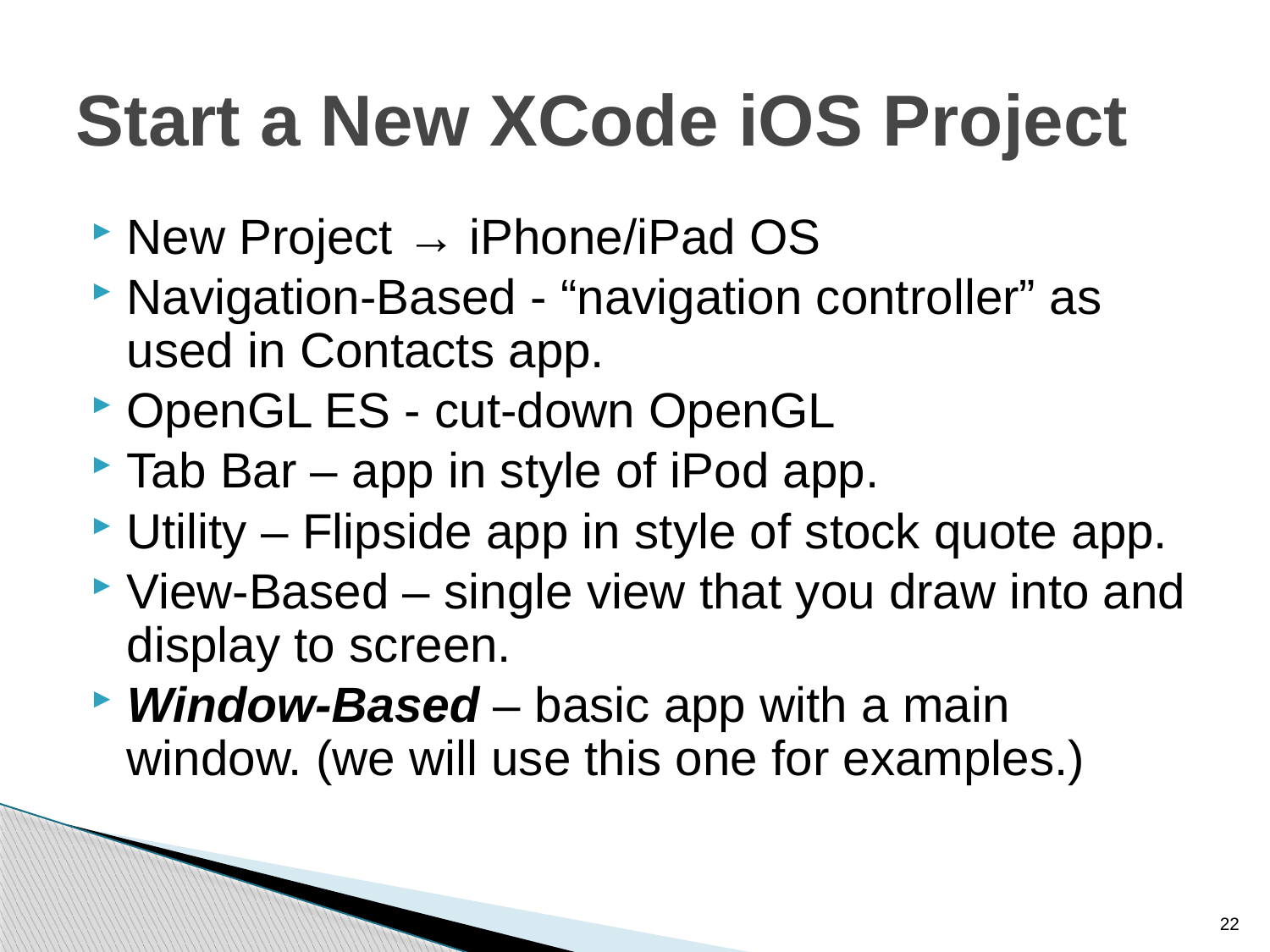

# Start a New XCode iOS Project
New Project → iPhone/iPad OS
Navigation-Based - “navigation controller” as used in Contacts app.
OpenGL ES - cut-down OpenGL
Tab Bar – app in style of iPod app.
Utility – Flipside app in style of stock quote app.
View-Based – single view that you draw into and display to screen.
Window-Based – basic app with a main window. (we will use this one for examples.)
22